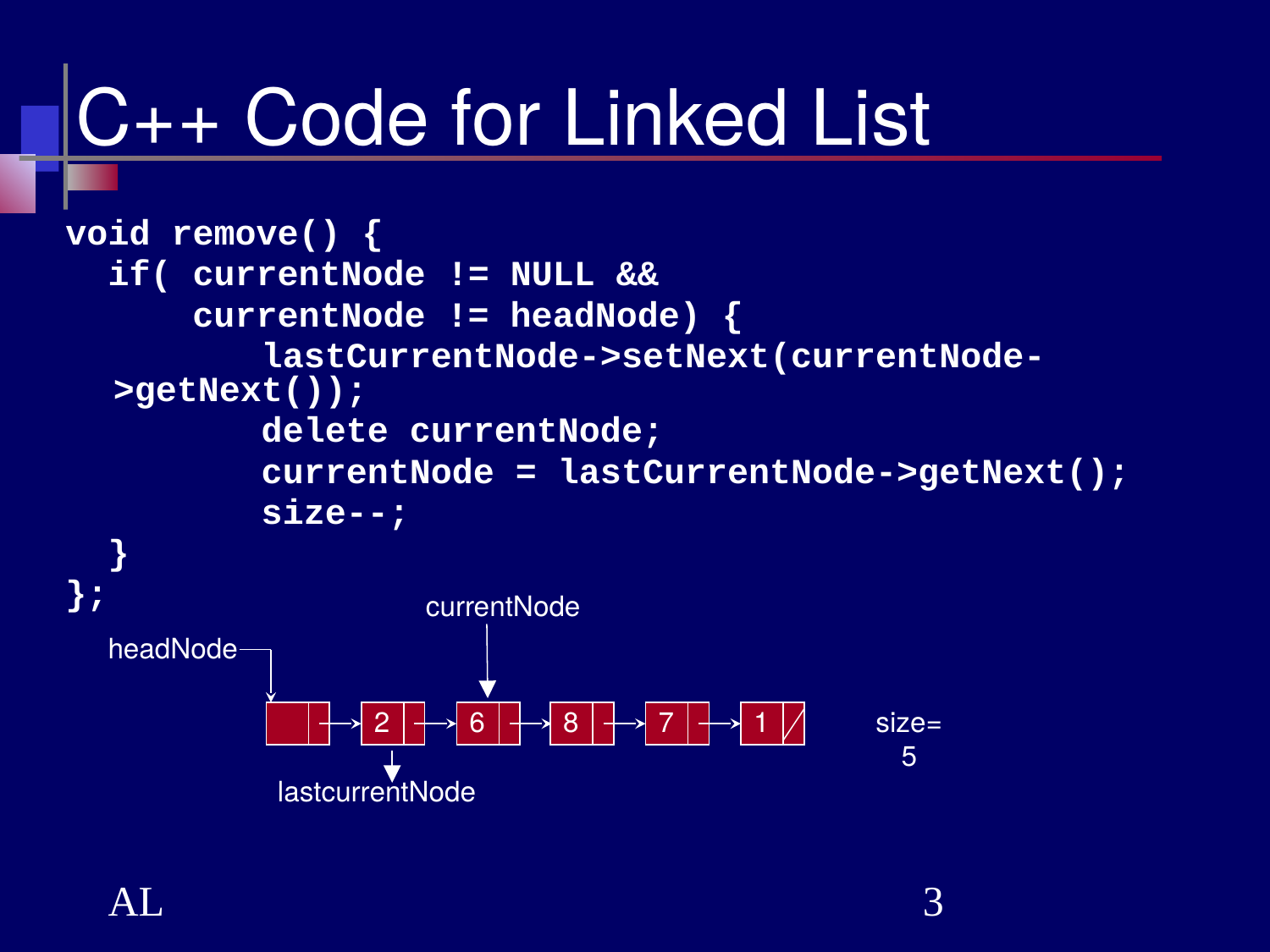

# C++ Code for Linked List
void remove() {
  if( currentNode != NULL &&
      currentNode != headNode) {
		 lastCurrentNode->setNext(currentNode->getNext());
		 delete currentNode;
		 currentNode = lastCurrentNode->getNext();
		 size--;
  }
};
currentNode
headNode
2
6
8
7

1
size=5

lastcurrentNode
AL
3